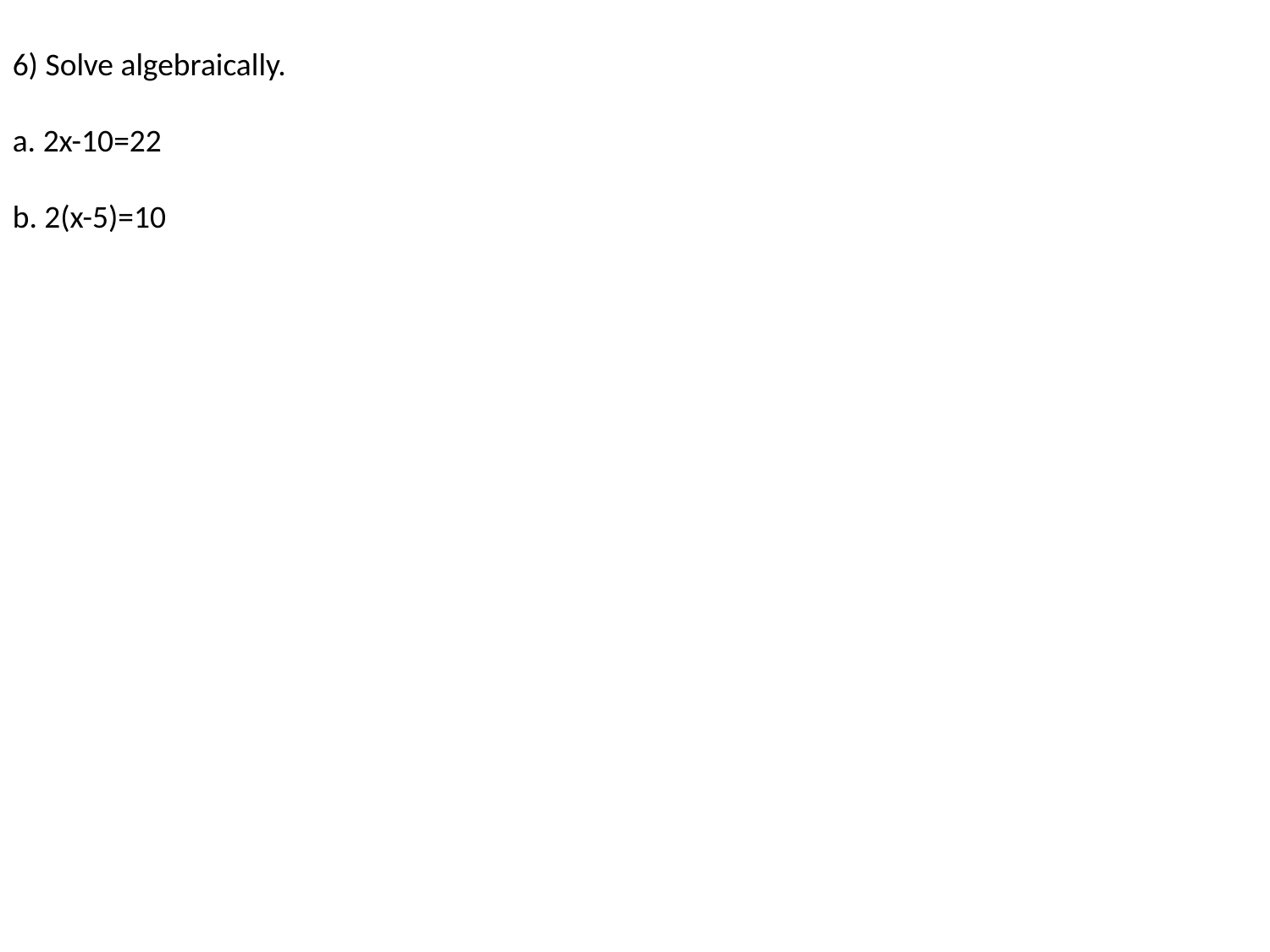

6) Solve algebraically.

a. 2x-10=22

b. 2(x-5)=10